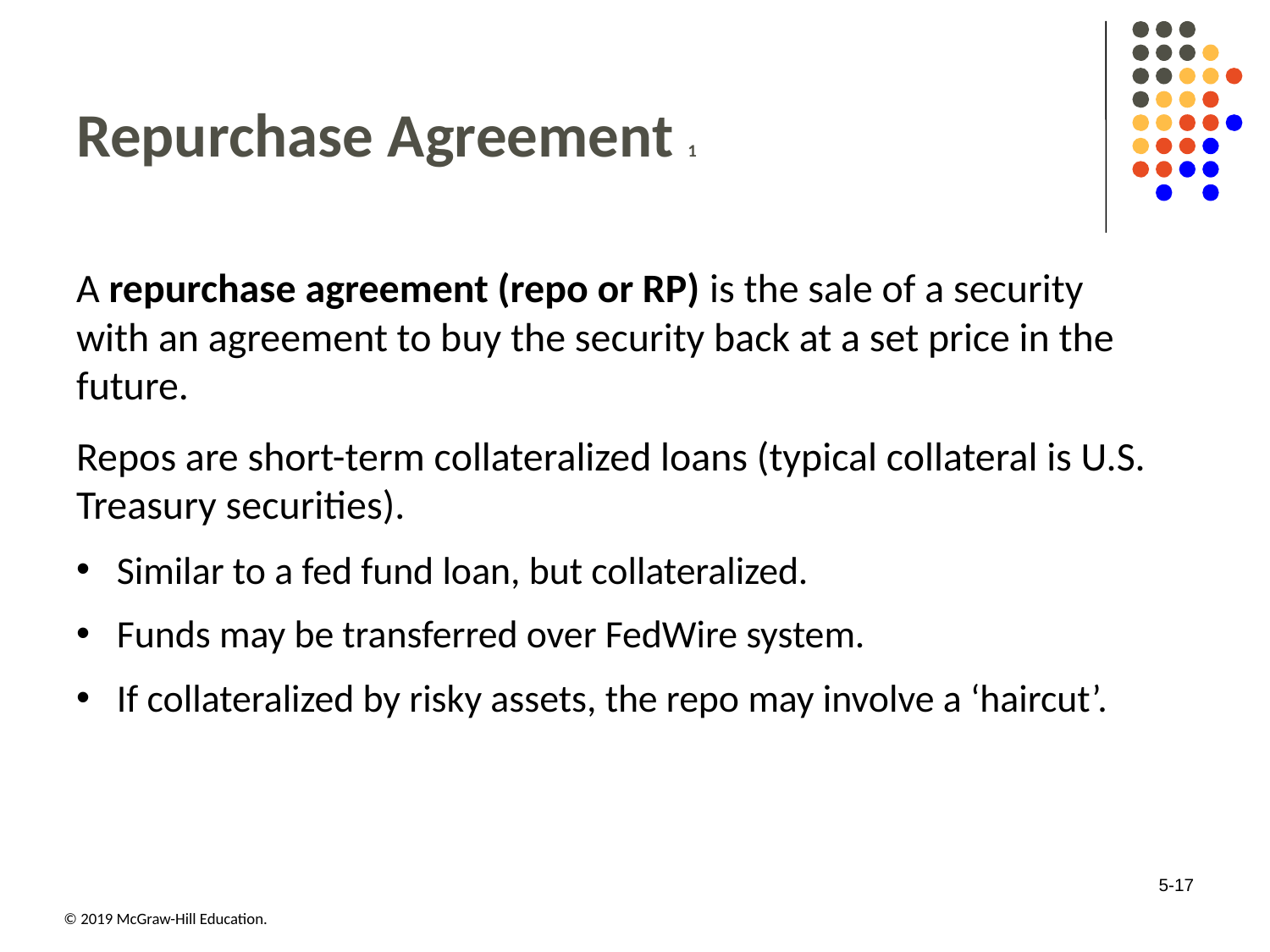

# Repurchase Agreement 1
A repurchase agreement (repo or RP) is the sale of a security with an agreement to buy the security back at a set price in the future.
Repos are short-term collateralized loans (typical collateral is U.S. Treasury securities).
Similar to a fed fund loan, but collateralized.
Funds may be transferred over FedWire system.
If collateralized by risky assets, the repo may involve a ‘haircut’.
5-17